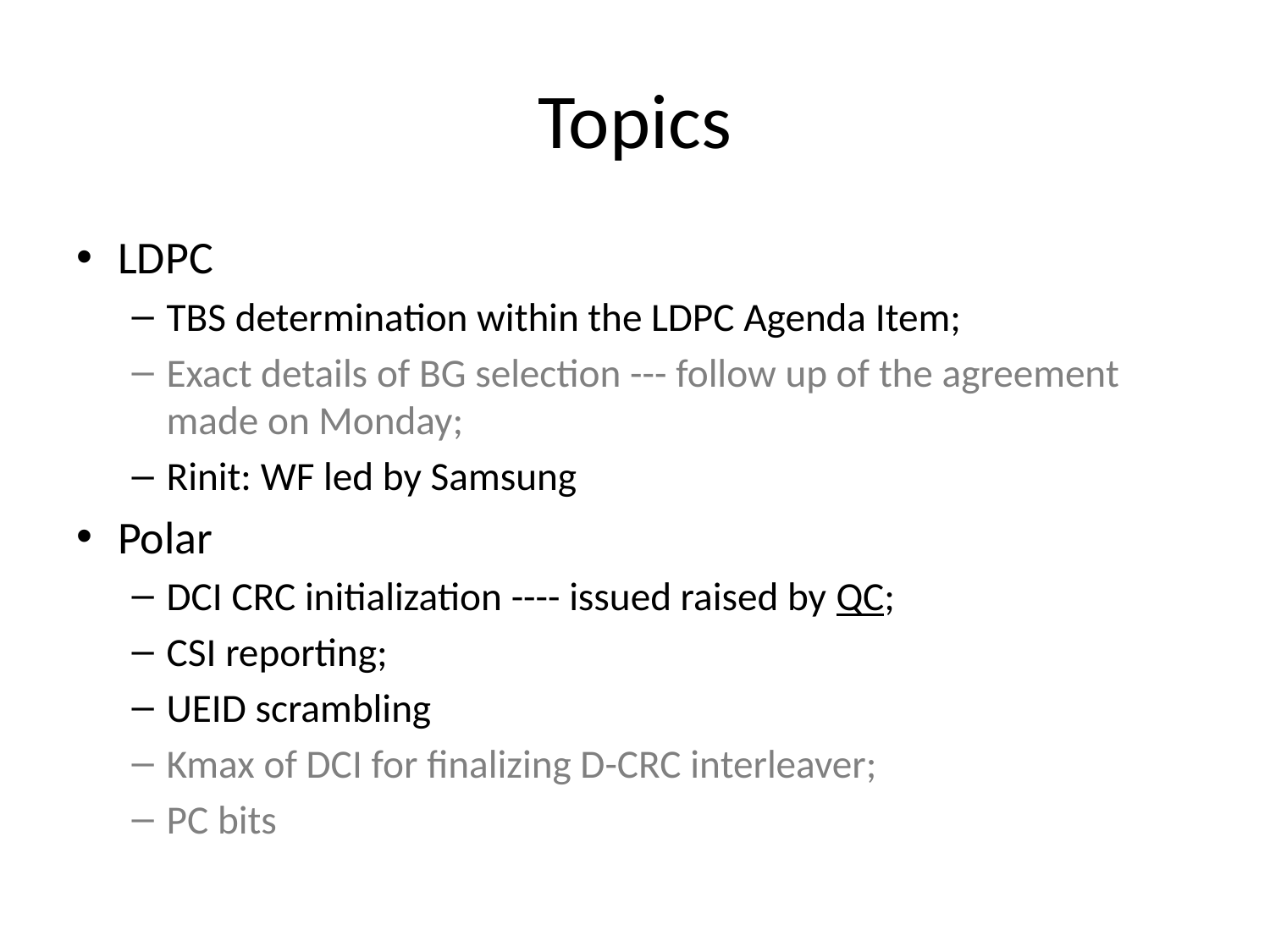

# Topics
LDPC
TBS determination within the LDPC Agenda Item;
Exact details of BG selection --- follow up of the agreement made on Monday;
Rinit: WF led by Samsung
Polar
DCI CRC initialization ---- issued raised by QC;
CSI reporting;
UEID scrambling
Kmax of DCI for finalizing D-CRC interleaver;
PC bits